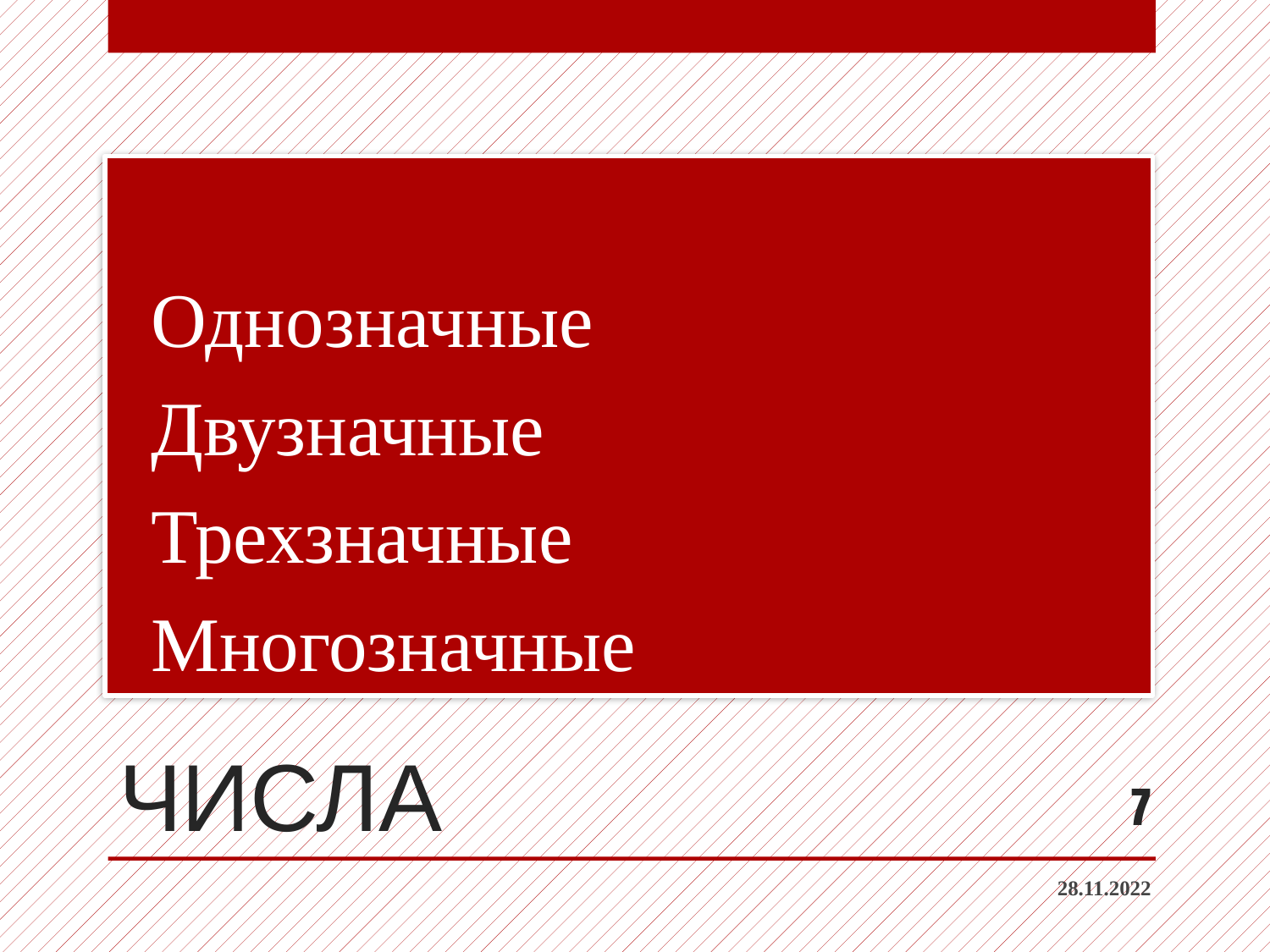

Однозначные
Двузначные
Трехзначные
Многозначные

# ЧИСЛА
7
28.11.2022